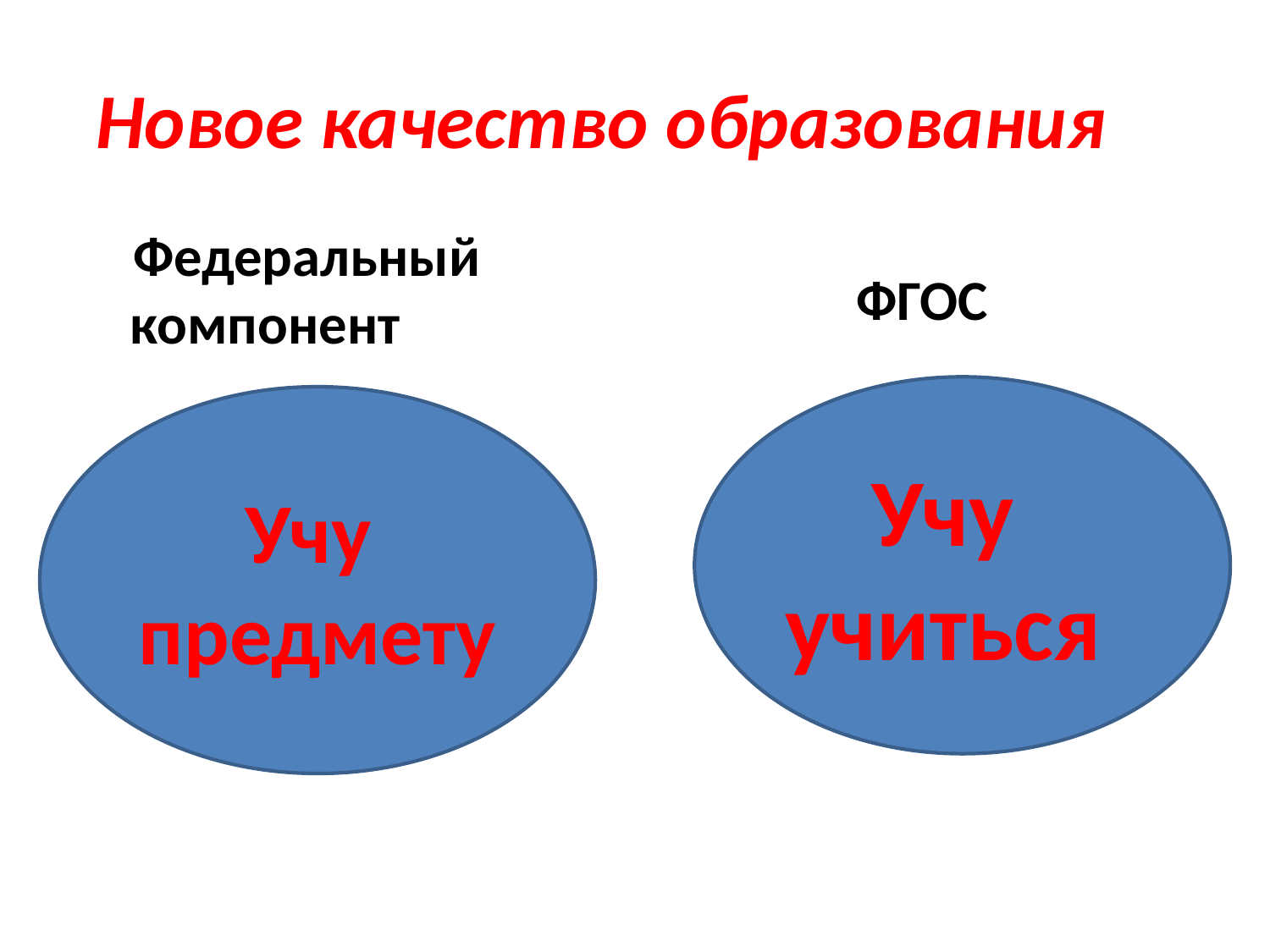

Новое качество образования
    Федеральный компонент
ФГОС
    Учу учиться
Учу  предмету